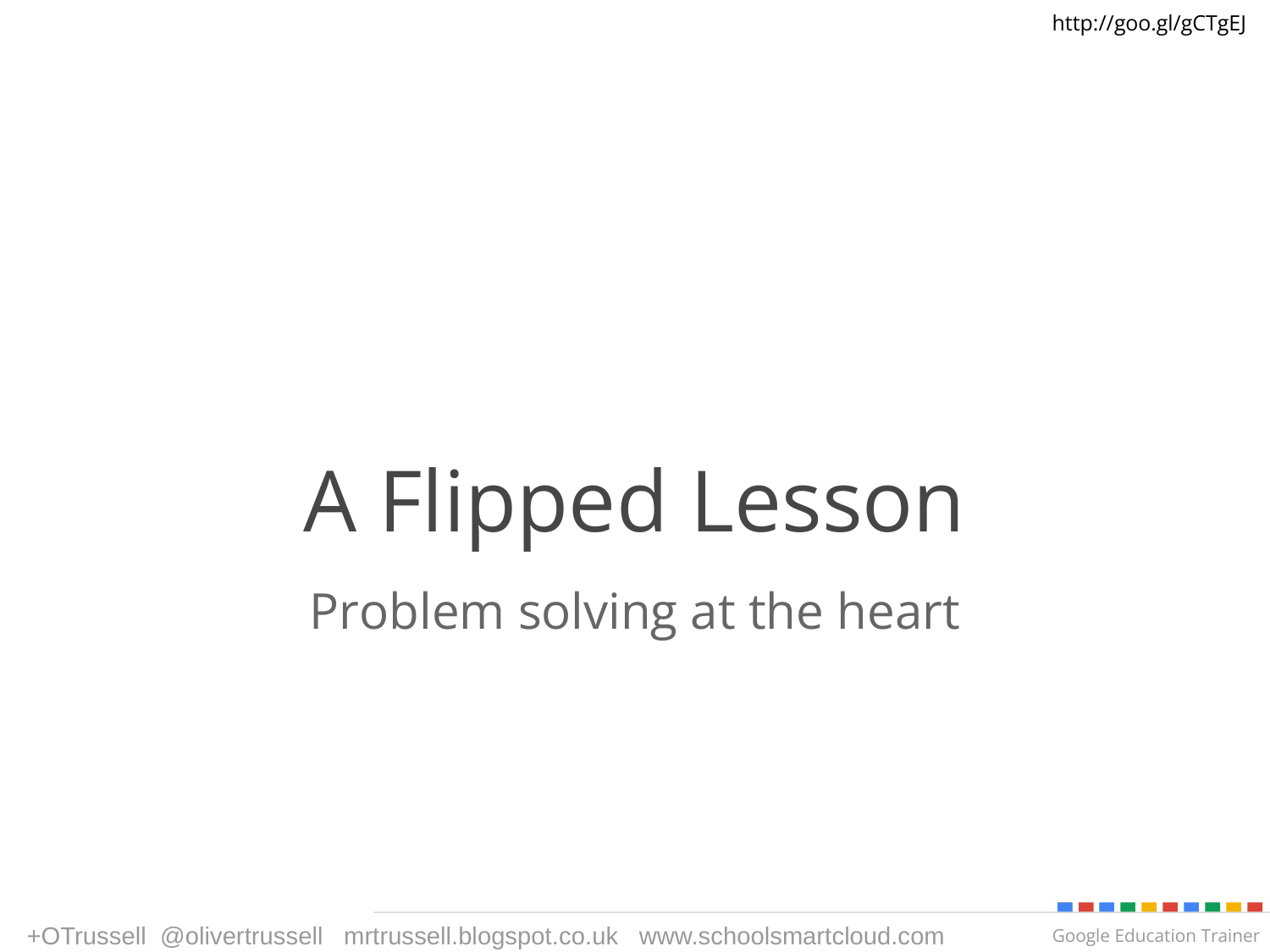

# A Flipped Lesson
Problem solving at the heart